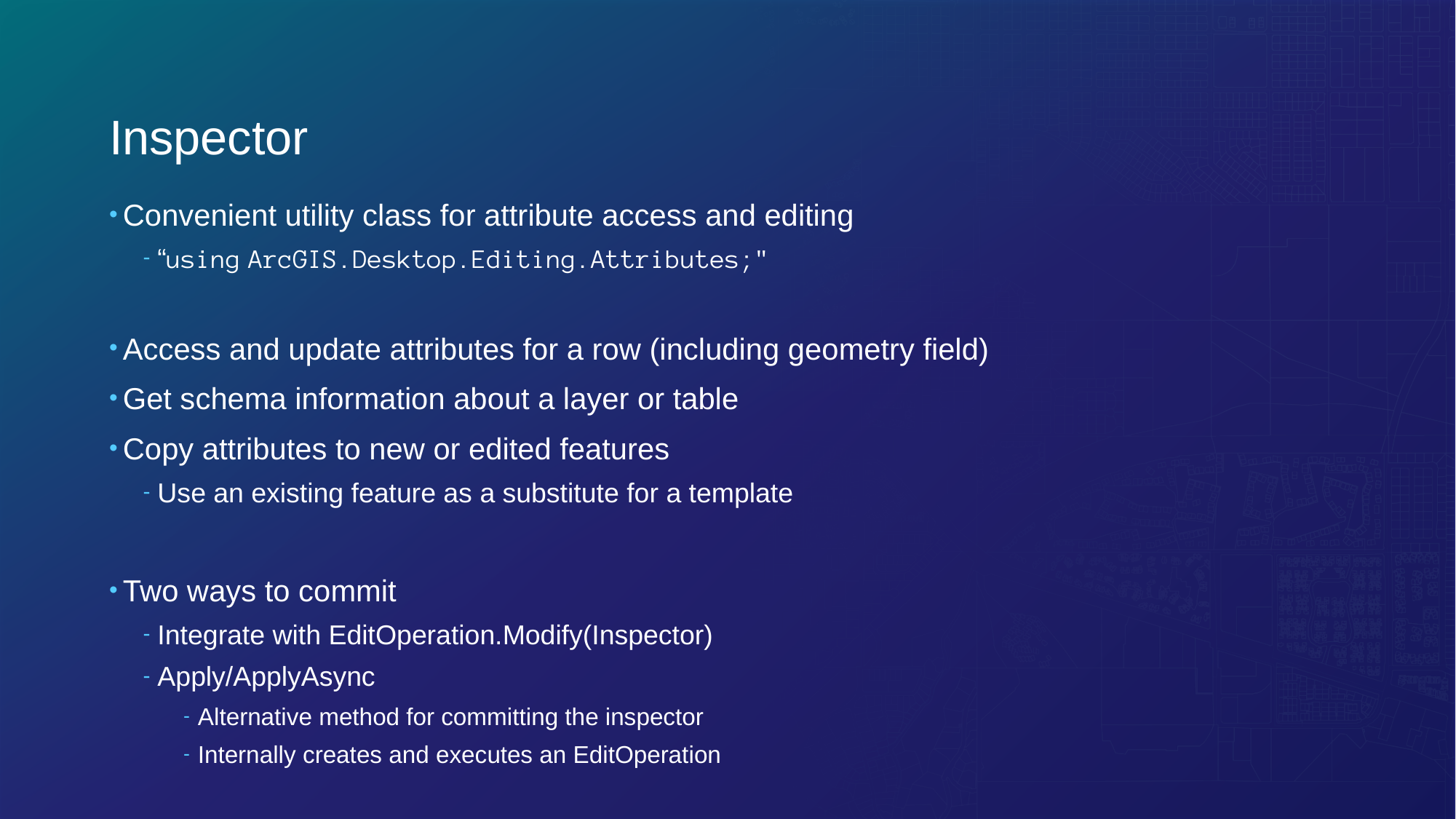

# Inspector
Convenient utility class for attribute access and editing
“using ArcGIS.Desktop.Editing.Attributes;"

Access and update attributes for a row (including geometry field)
Get schema information about a layer or table
Copy attributes to new or edited features
Use an existing feature as a substitute for a template

Two ways to commit
Integrate with EditOperation.Modify(Inspector)
Apply/ApplyAsync
Alternative method for committing the inspector
Internally creates and executes an EditOperation